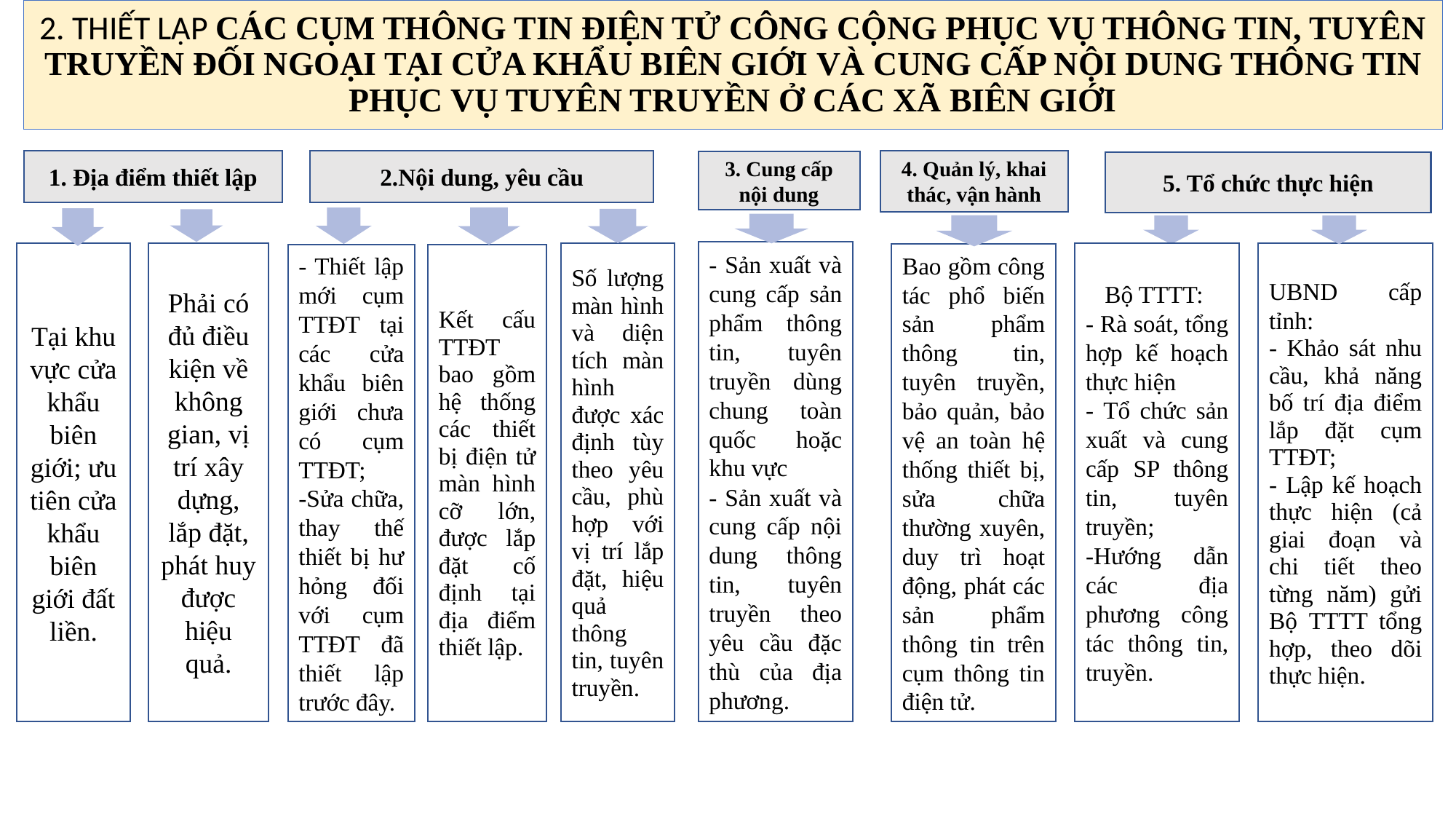

# 2. THIẾT LẬP CÁC CỤM THÔNG TIN ĐIỆN TỬ CÔNG CỘNG PHỤC VỤ THÔNG TIN, TUYÊN TRUYỀN ĐỐI NGOẠI TẠI CỬA KHẨU BIÊN GIỚI VÀ CUNG CẤP NỘI DUNG THÔNG TIN PHỤC VỤ TUYÊN TRUYỀN Ở CÁC XÃ BIÊN GIỚI
1. Địa điểm thiết lập
2.Nội dung, yêu cầu
4. Quản lý, khai thác, vận hành
3. Cung cấp nội dung
5. Tổ chức thực hiện

- Sản xuất và cung cấp sản phẩm thông tin, tuyên truyền dùng chung toàn quốc hoặc khu vực
- Sản xuất và cung cấp nội dung thông tin, tuyên truyền theo yêu cầu đặc thù của địa phương.
Phải có đủ điều kiện về không gian, vị trí xây dựng, lắp đặt, phát huy được hiệu quả.
Bộ TTTT:
- Rà soát, tổng hợp kế hoạch thực hiện
- Tổ chức sản xuất và cung cấp SP thông tin, tuyên truyền;
-Hướng dẫn các địa phương công tác thông tin, truyền.
Số lượng màn hình và diện tích màn hình được xác định tùy theo yêu cầu, phù hợp với vị trí lắp đặt, hiệu quả thông tin, tuyên truyền.
UBND cấp tỉnh:
- Khảo sát nhu cầu, khả năng bố trí địa điểm lắp đặt cụm TTĐT;
- Lập kế hoạch thực hiện (cả giai đoạn và chi tiết theo từng năm) gửi Bộ TTTT tổng hợp, theo dõi thực hiện.
Tại khu vực cửa khẩu biên giới; ưu tiên cửa khẩu biên giới đất liền.
Bao gồm công tác phổ biến sản phẩm thông tin, tuyên truyền, bảo quản, bảo vệ an toàn hệ thống thiết bị, sửa chữa thường xuyên, duy trì hoạt động, phát các sản phẩm thông tin trên cụm thông tin điện tử.
Kết cấu TTĐT bao gồm hệ thống các thiết bị điện tử màn hình cỡ lớn, được lắp đặt cố định tại địa điểm thiết lập.
- Thiết lập mới cụm TTĐT tại các cửa khẩu biên giới chưa có cụm TTĐT;
-Sửa chữa, thay thế thiết bị hư hỏng đối với cụm TTĐT đã thiết lập trước đây.